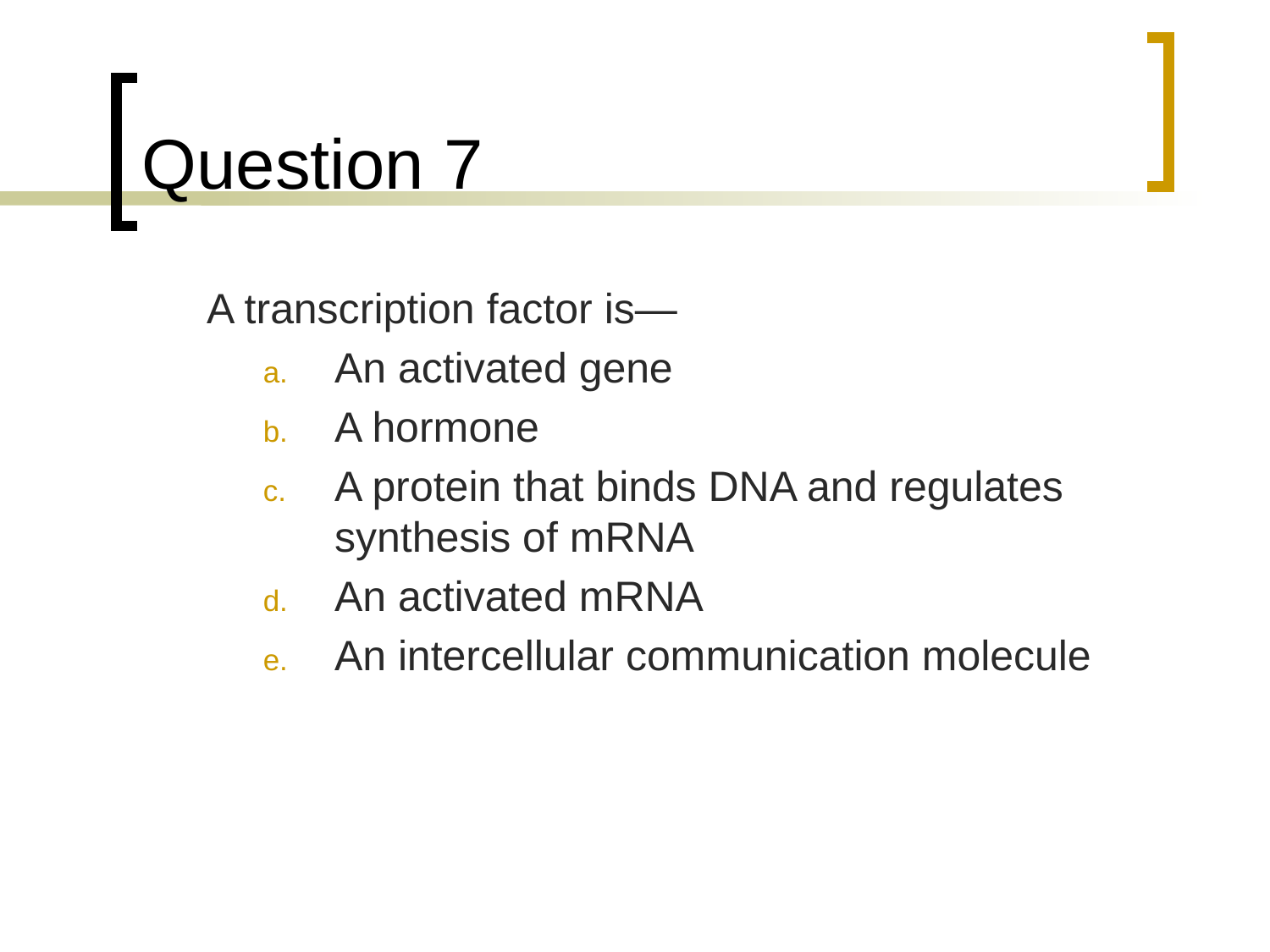

# Question 7
	A transcription factor is—
An activated gene
A hormone
A protein that binds DNA and regulates synthesis of mRNA
An activated mRNA
An intercellular communication molecule